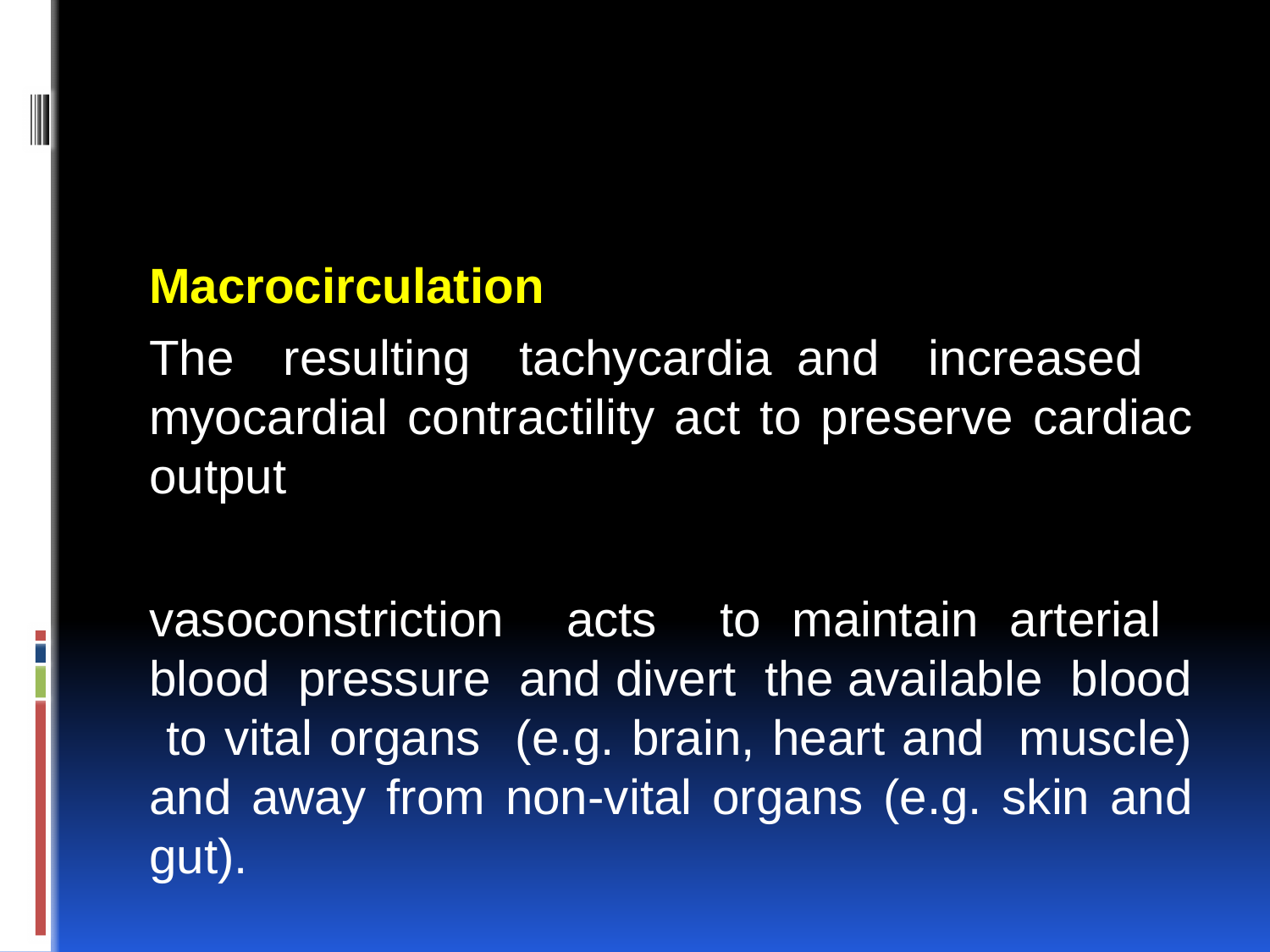

Macrocirculation
The  resulting  tachycardia and  increased   myocardial contractility act to preserve cardiac output

vasoconstriction  acts  to maintain arterial  blood  pressure  and divert  the available  blood  to vital organs  (e.g. brain, heart and  muscle) and away from non-vital organs (e.g. skin and gut).